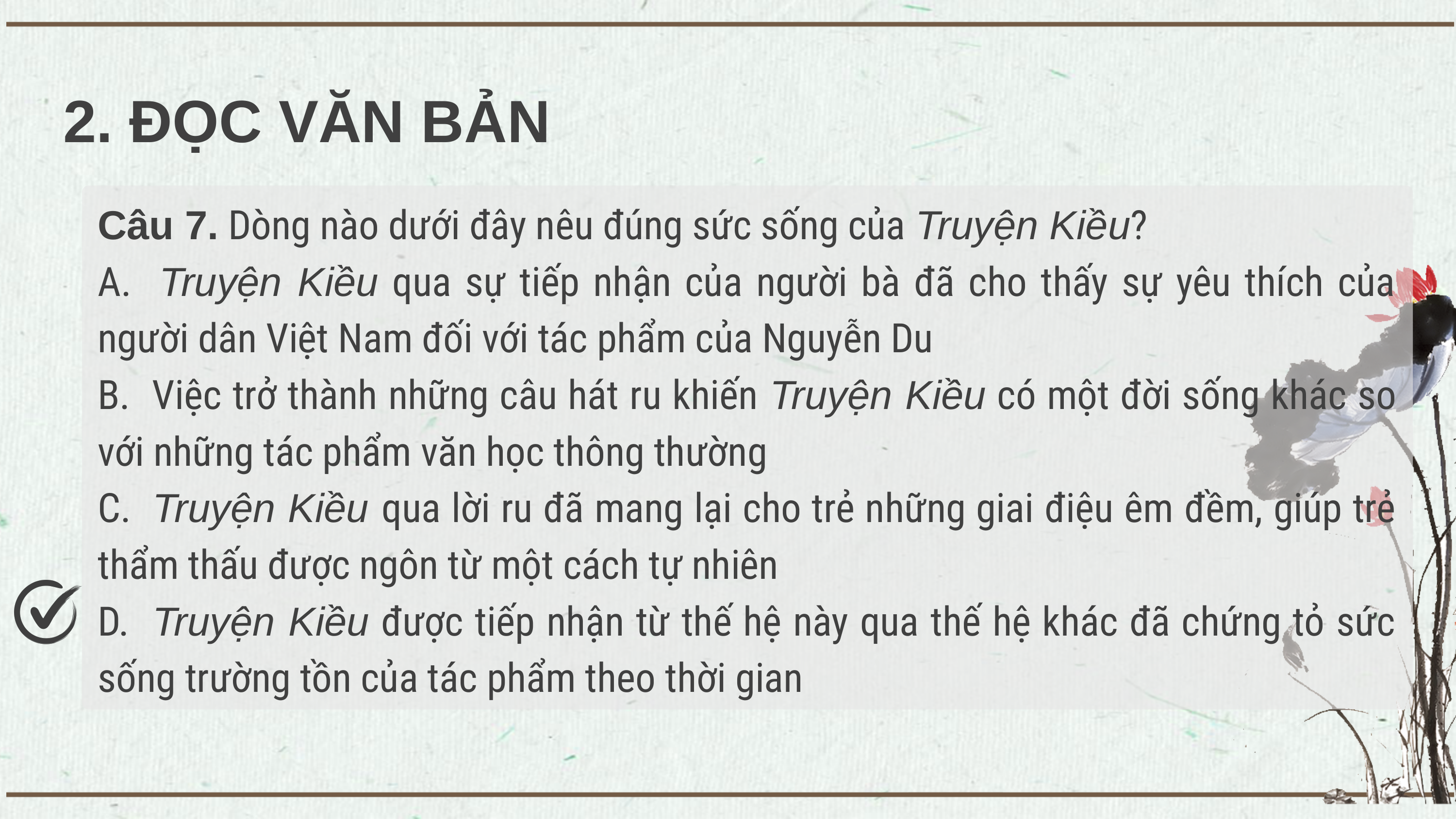

2. ĐỌC VĂN BẢN

Câu 7. Dòng nào dưới đây nêu đúng sức sống của Truyện Kiều?
A.  Truyện Kiều qua sự tiếp nhận của người bà đã cho thấy sự yêu thích của người dân Việt Nam đối với tác phẩm của Nguyễn Du
B.  Việc trở thành những câu hát ru khiến Truyện Kiều có một đời sống khác so với những tác phẩm văn học thông thường
C.  Truyện Kiều qua lời ru đã mang lại cho trẻ những giai điệu êm đềm, giúp trẻ thẩm thấu được ngôn từ một cách tự nhiên
D.  Truyện Kiều được tiếp nhận từ thế hệ này qua thế hệ khác đã chứng tỏ sức sống trường tồn của tác phẩm theo thời gian